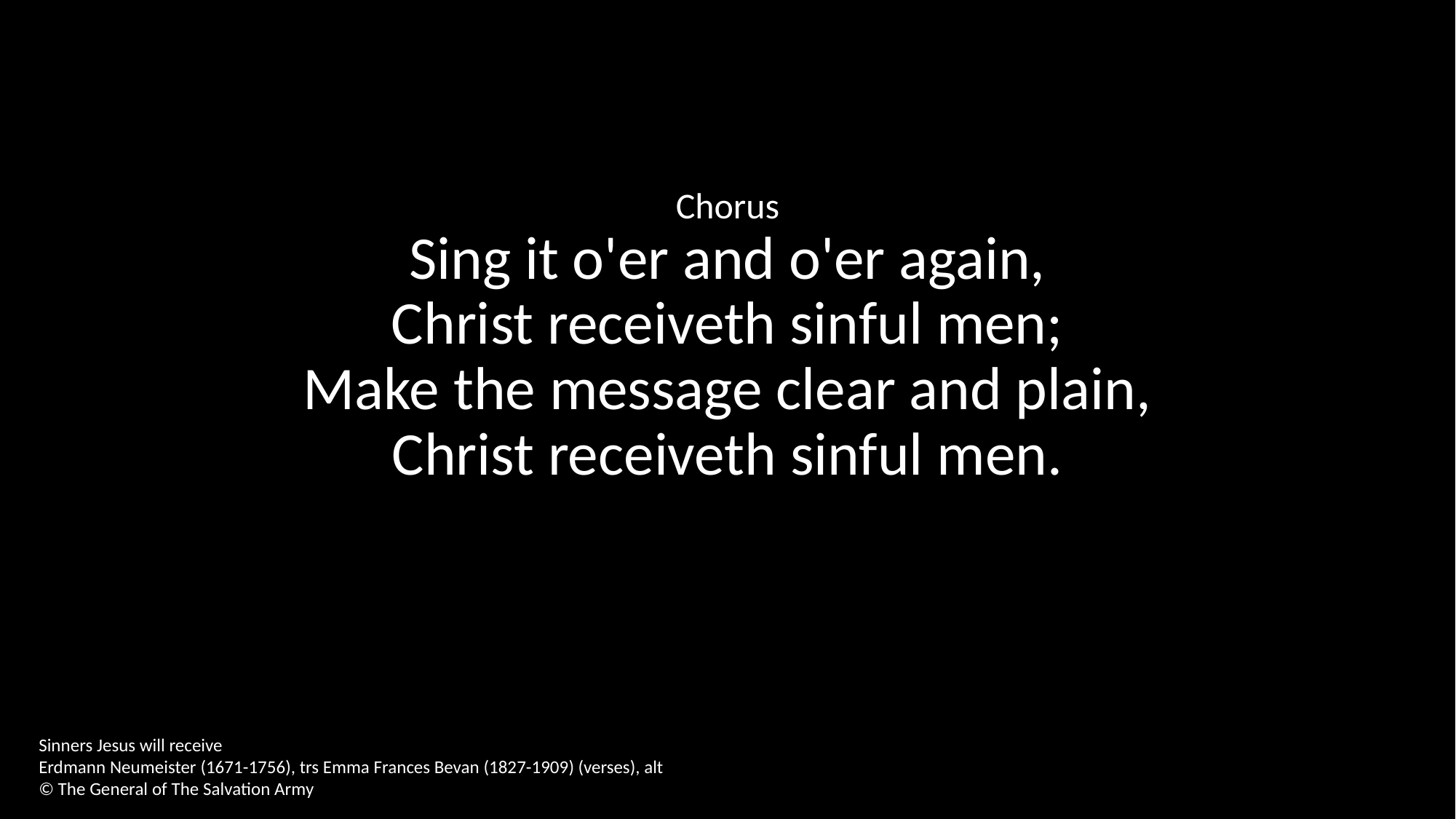

Chorus
Sing it o'er and o'er again,
Christ receiveth sinful men;
Make the message clear and plain,
Christ receiveth sinful men.
Sinners Jesus will receive
Erdmann Neumeister (1671-1756), trs Emma Frances Bevan (1827-1909) (verses), alt
© The General of The Salvation Army